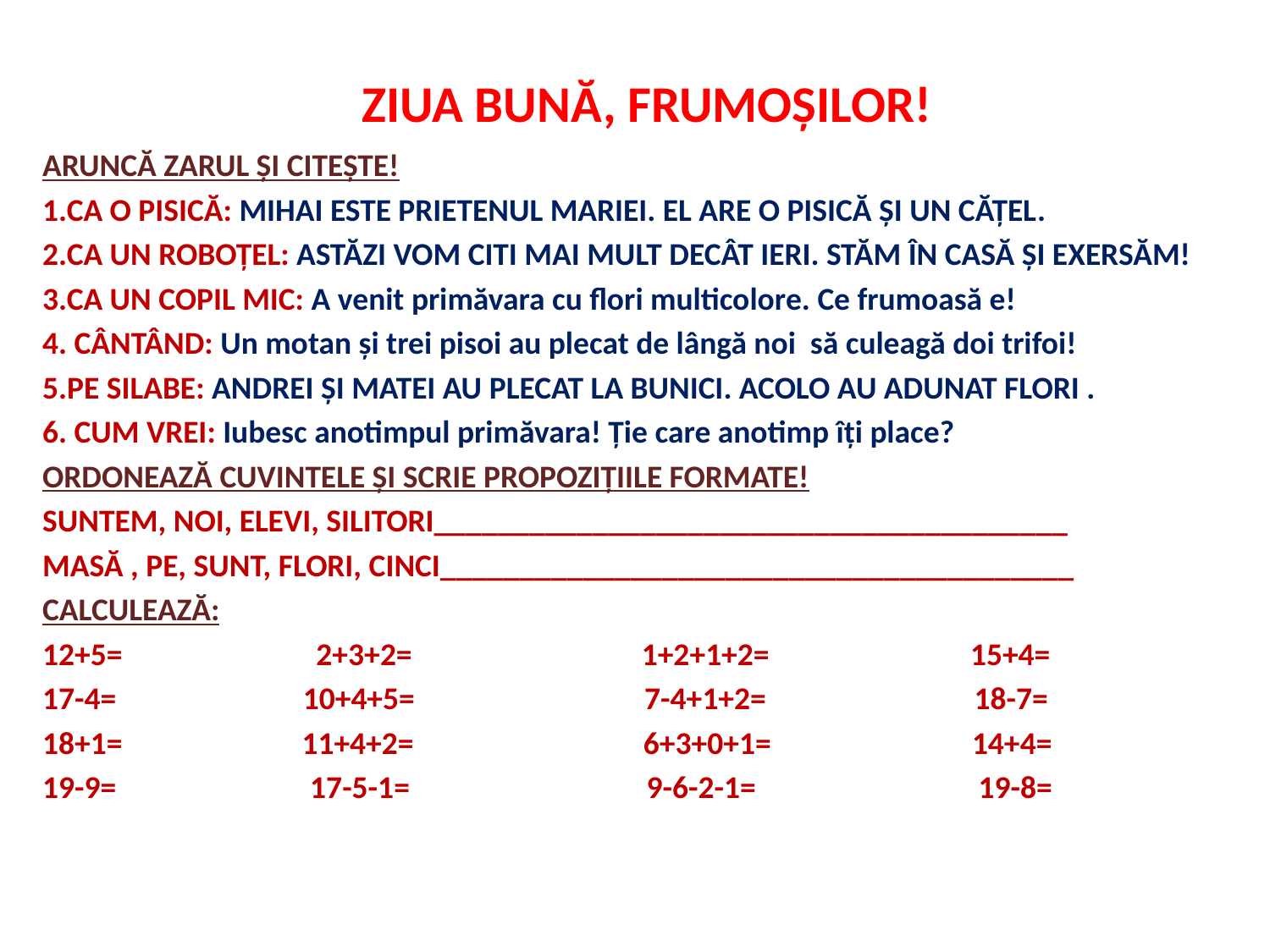

# ZIUA BUNĂ, FRUMOȘILOR!
ARUNCĂ ZARUL ȘI CITEȘTE!
1.CA O PISICĂ: MIHAI ESTE PRIETENUL MARIEI. EL ARE O PISICĂ ȘI UN CĂȚEL.
2.CA UN ROBOȚEL: ASTĂZI VOM CITI MAI MULT DECÂT IERI. STĂM ÎN CASĂ ȘI EXERSĂM!
3.CA UN COPIL MIC: A venit primăvara cu flori multicolore. Ce frumoasă e!
4. CÂNTÂND: Un motan și trei pisoi au plecat de lângă noi  să culeagă doi trifoi!
5.PE SILABE: ANDREI ȘI MATEI AU PLECAT LA BUNICI. ACOLO AU ADUNAT FLORI .
6. CUM VREI: Iubesc anotimpul primăvara! Ție care anotimp îți place?
ORDONEAZĂ CUVINTELE ȘI SCRIE PROPOZIȚIILE FORMATE!
SUNTEM, NOI, ELEVI, SILITORI________________________________________
MASĂ , PE, SUNT, FLORI, CINCI________________________________________
CALCULEAZĂ:
12+5=                           2+3+2=                                1+2+1+2=                            15+4=
17-4=                          10+4+5=                                7-4+1+2=                             18-7=
18+1=                         11+4+2=                                6+3+0+1=                            14+4=
19-9=                           17-5-1=                                 9-6-2-1=                               19-8=